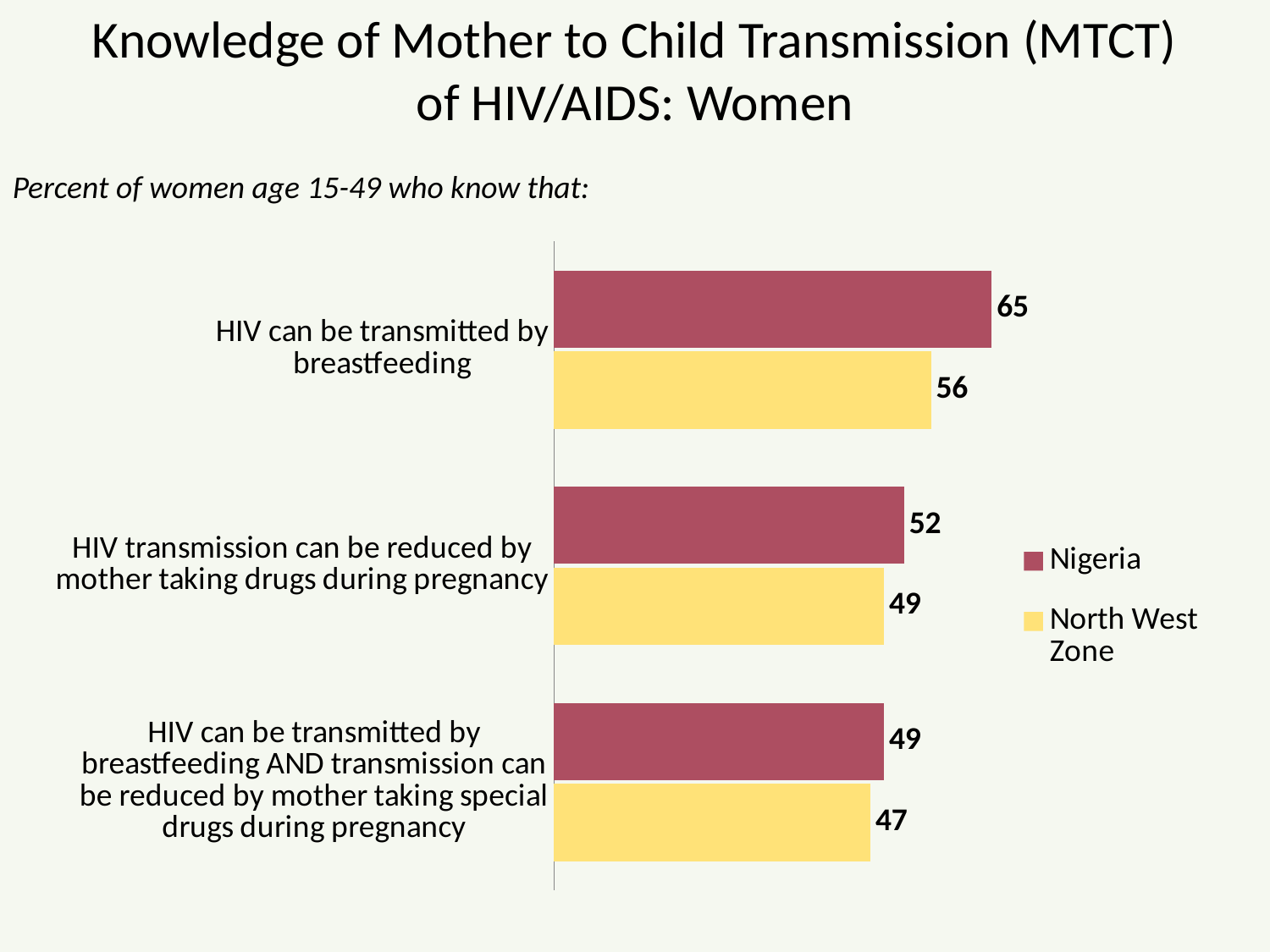

# Knowledge of Mother to Child Transmission (MTCT) of HIV/AIDS: Women
Percent of women age 15-49 who know that:

### Chart

| Category | North West Zone | Nigeria |
|---|---|---|
| HIV can be transmitted by breastfeeding AND transmission can be reduced by mother taking special drugs during pregnancy | 47.0 | 49.0 |
| HIV transmission can be reduced by mother taking drugs during pregnancy | 49.0 | 52.0 |
| HIV can be transmitted by breastfeeding | 56.0 | 65.0 |